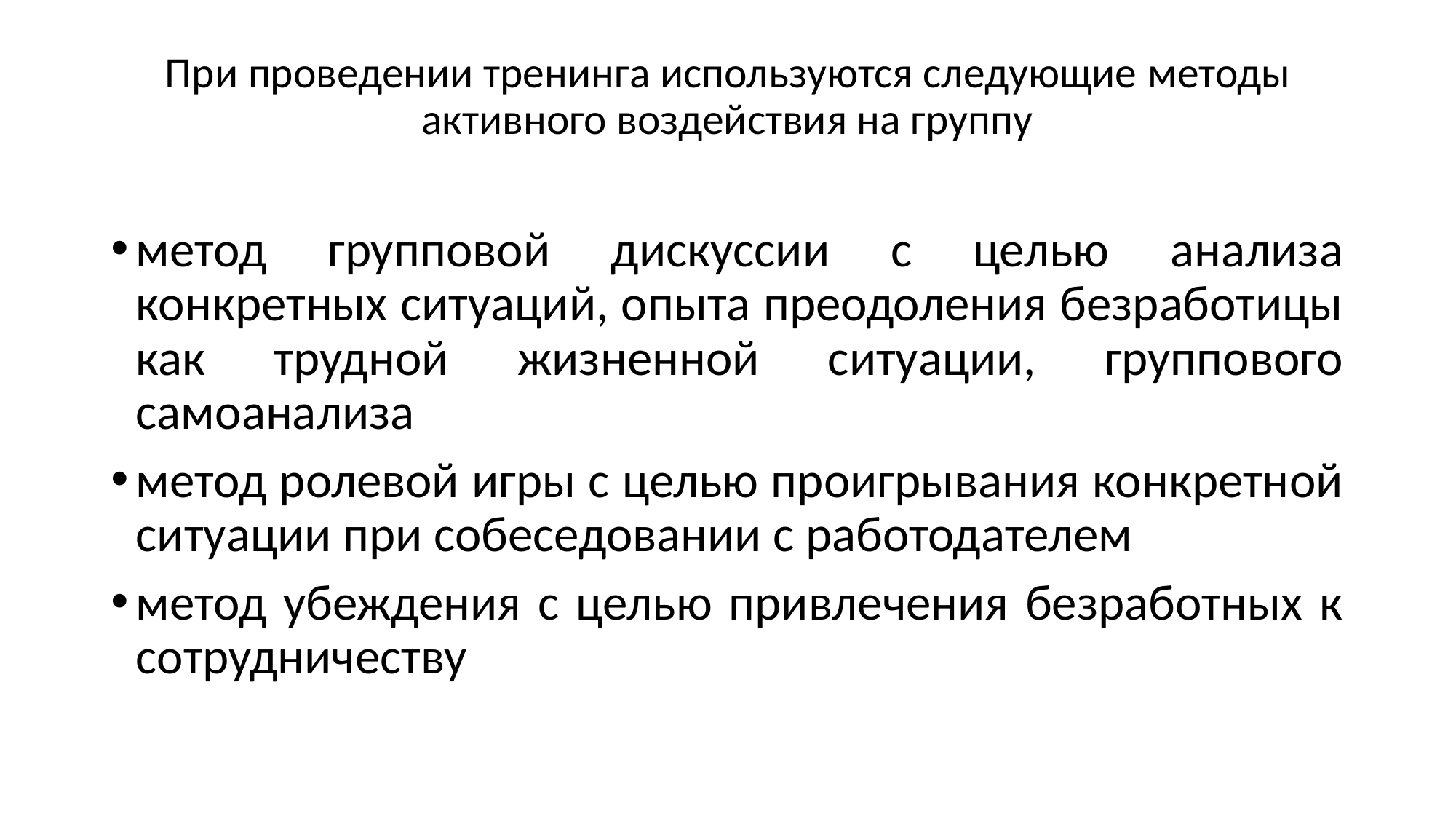

# При проведении тренинга используются следующие методы активного воздействия на группу
метод групповой дискуссии с целью анализа конкретных ситуаций, опыта преодоления безработицы как трудной жизненной ситуации, группового самоанализа
метод ролевой игры с целью проигрывания конкретной ситуации при собеседовании с работодателем
метод убеждения с целью привлечения безработных к сотрудничеству